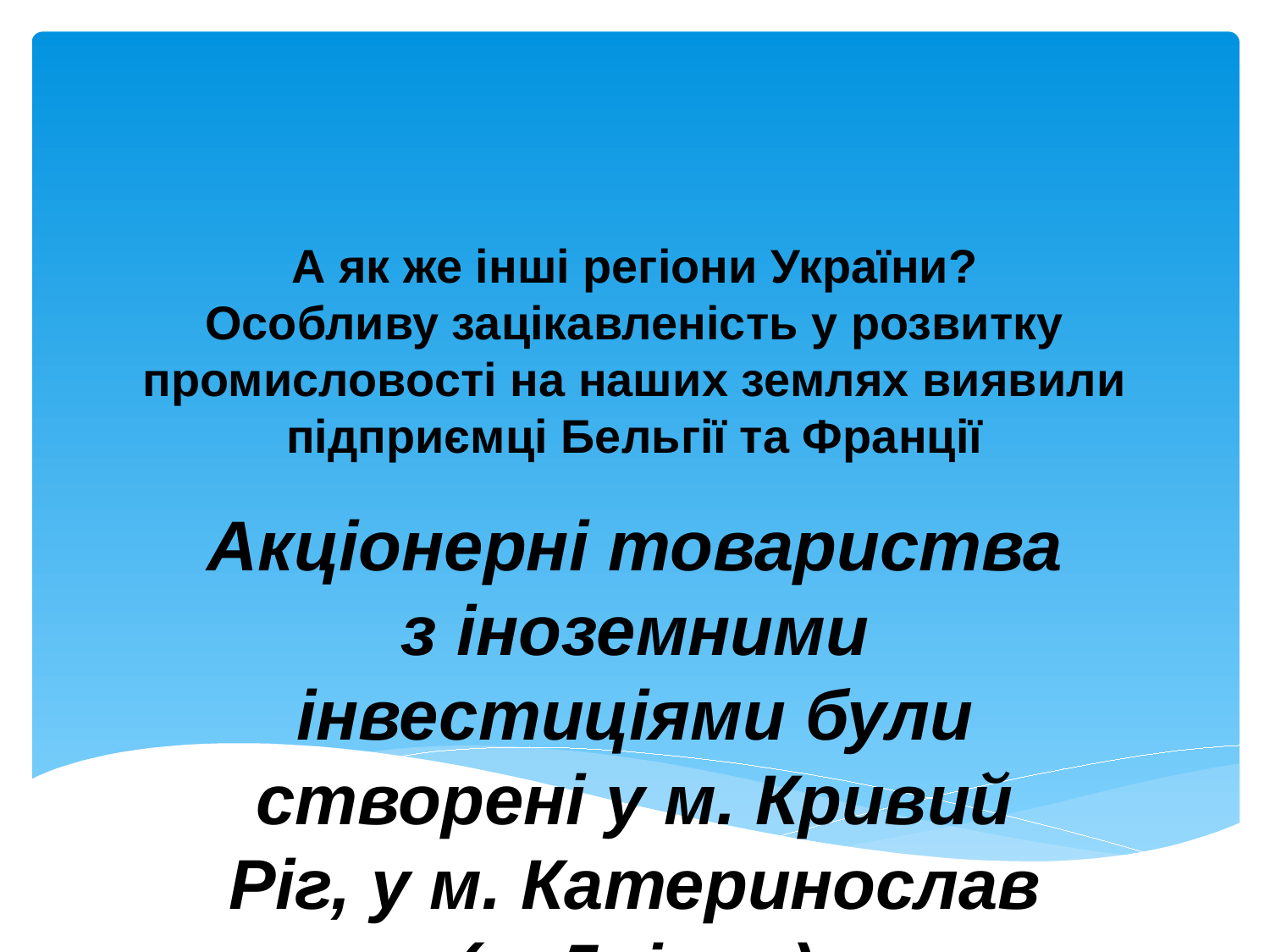

# А як же інші регіони України? Особливу зацікавленість у розвитку промисловості на наших землях виявили підприємці Бельгії та Франції
Акціонерні товариства з іноземними інвестиціями були створені у м. Кривий Ріг, у м. Катеринослав (м.Дніпро)